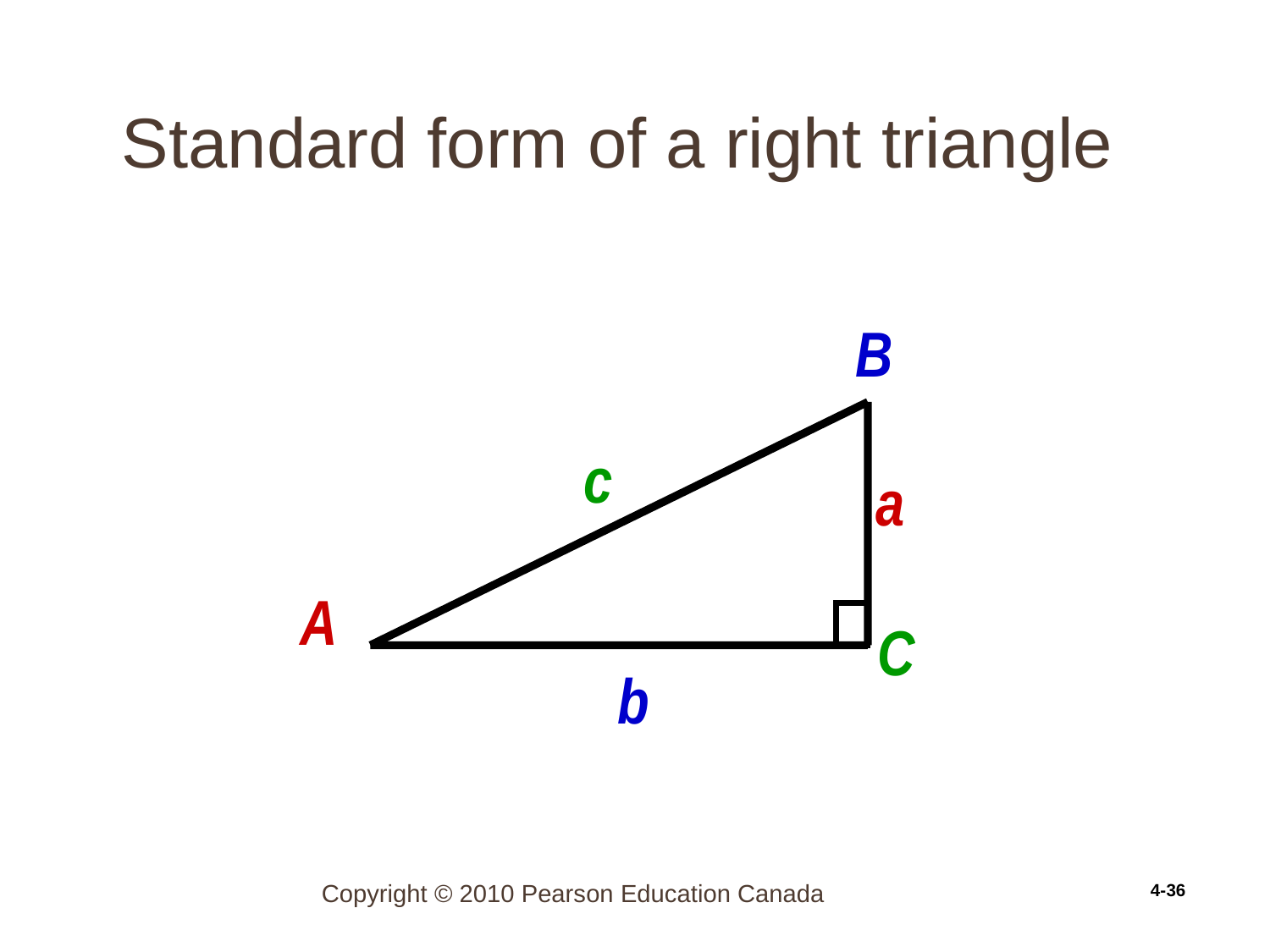

# Standard form of a right triangle
4-36
B

c
a
A

C

b
Copyright © 2010 Pearson Education Canada
4-36